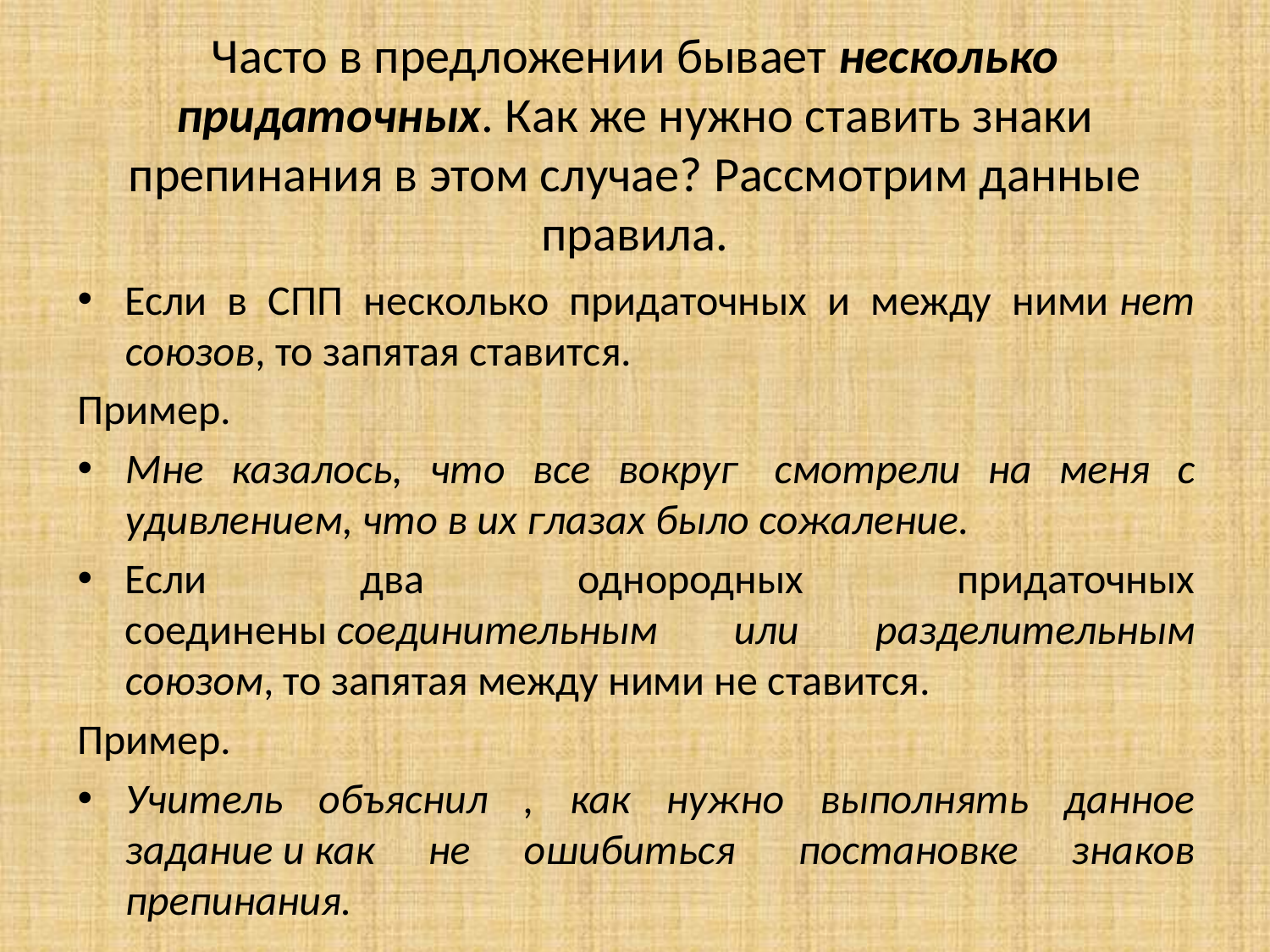

# Часто в предложении бывает несколько придаточных. Как же нужно ставить знаки препинания в этом случае? Рассмотрим данные правила.
Если в СПП несколько придаточных и между ними нет союзов, то запятая ставится.
Пример.
Мне казалось, что все вокруг  смотрели на меня с удивлением, что в их глазах было сожаление.
Если два однородных придаточных соединены соединительным или разделительным союзом, то запятая между ними не ставится.
Пример.
Учитель объяснил , как нужно выполнять данное задание и как не ошибиться  постановке знаков препинания.